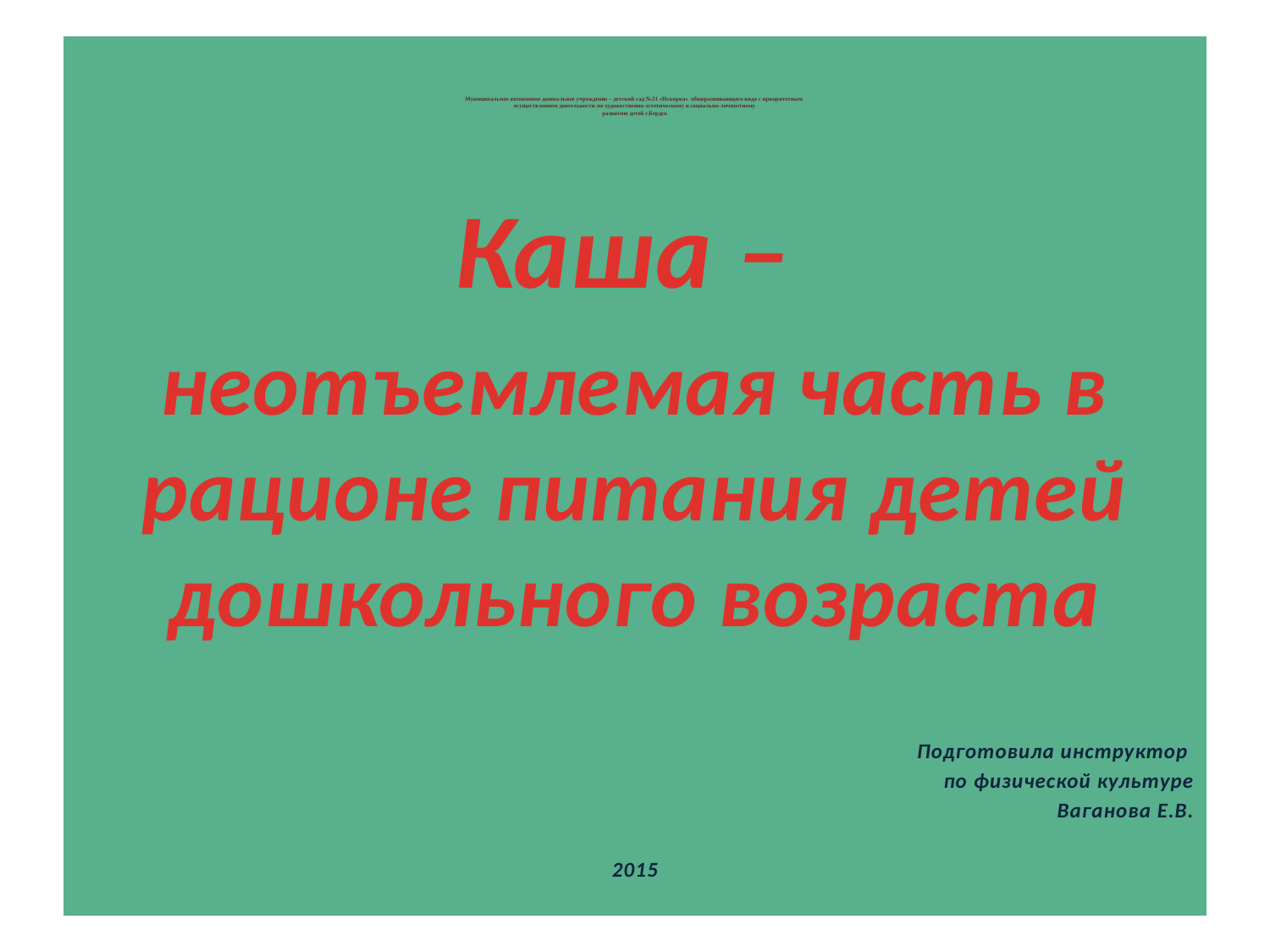

# Муниципальное автономное дошкольное учреждение – детский сад №21 «Искорка» общеразвивающего вида с приоритетным осуществлением деятельности по художественно-эстетическому и социально-личностному развитию детей г.Бердск
Каша –
неотъемлемая часть в рационе питания детей дошкольного возраста

Подготовила инструктор
по физической культуре
Ваганова Е.В.

2015